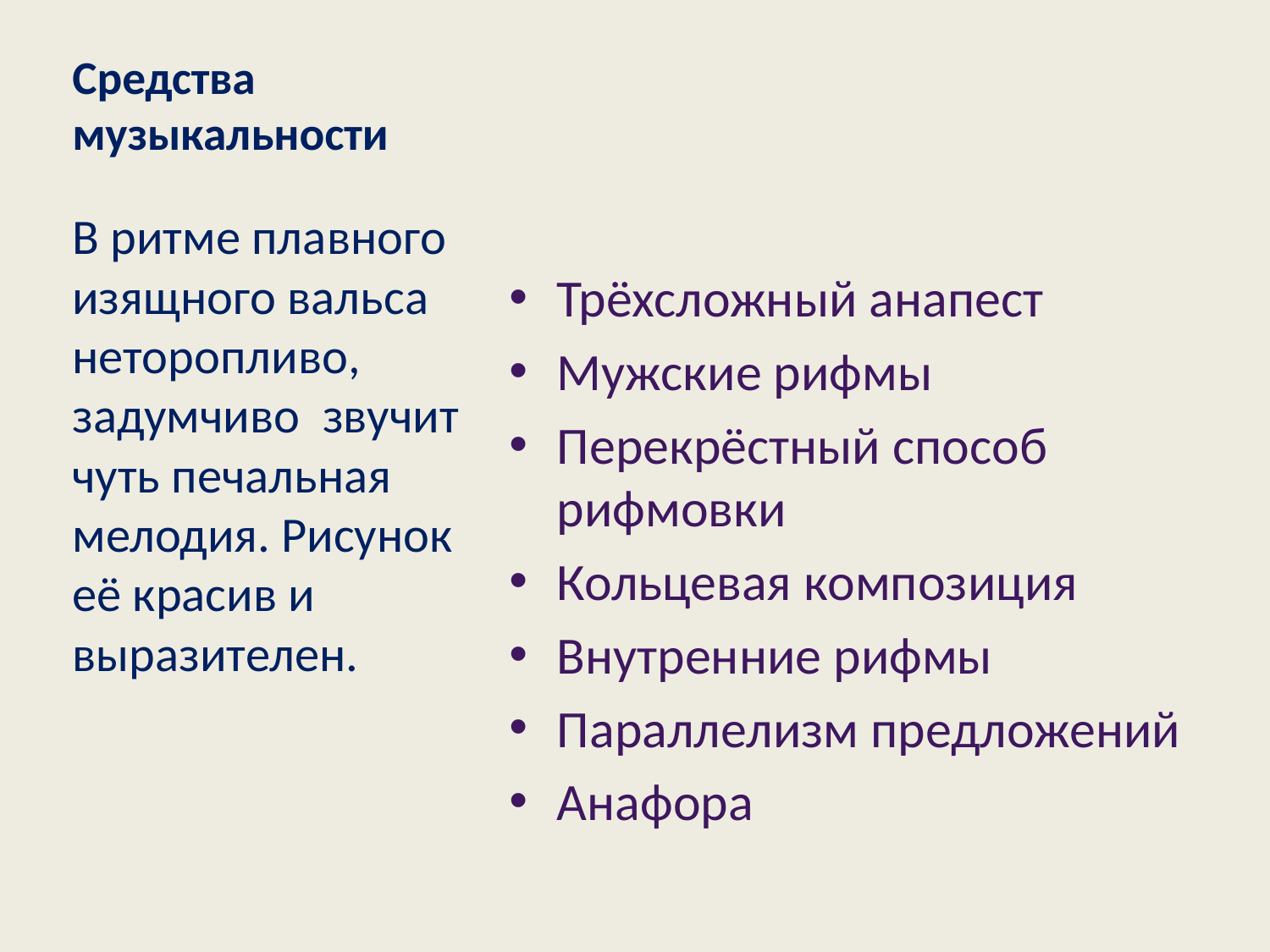

Трёхсложный анапест
Мужские рифмы
Перекрёстный способ рифмовки
Кольцевая композиция
Внутренние рифмы
Параллелизм предложений
Анафора
# Средства музыкальности
В ритме плавного изящного вальса неторопливо, задумчиво  звучит чуть печальная мелодия. Рисунок её красив и выразителен.